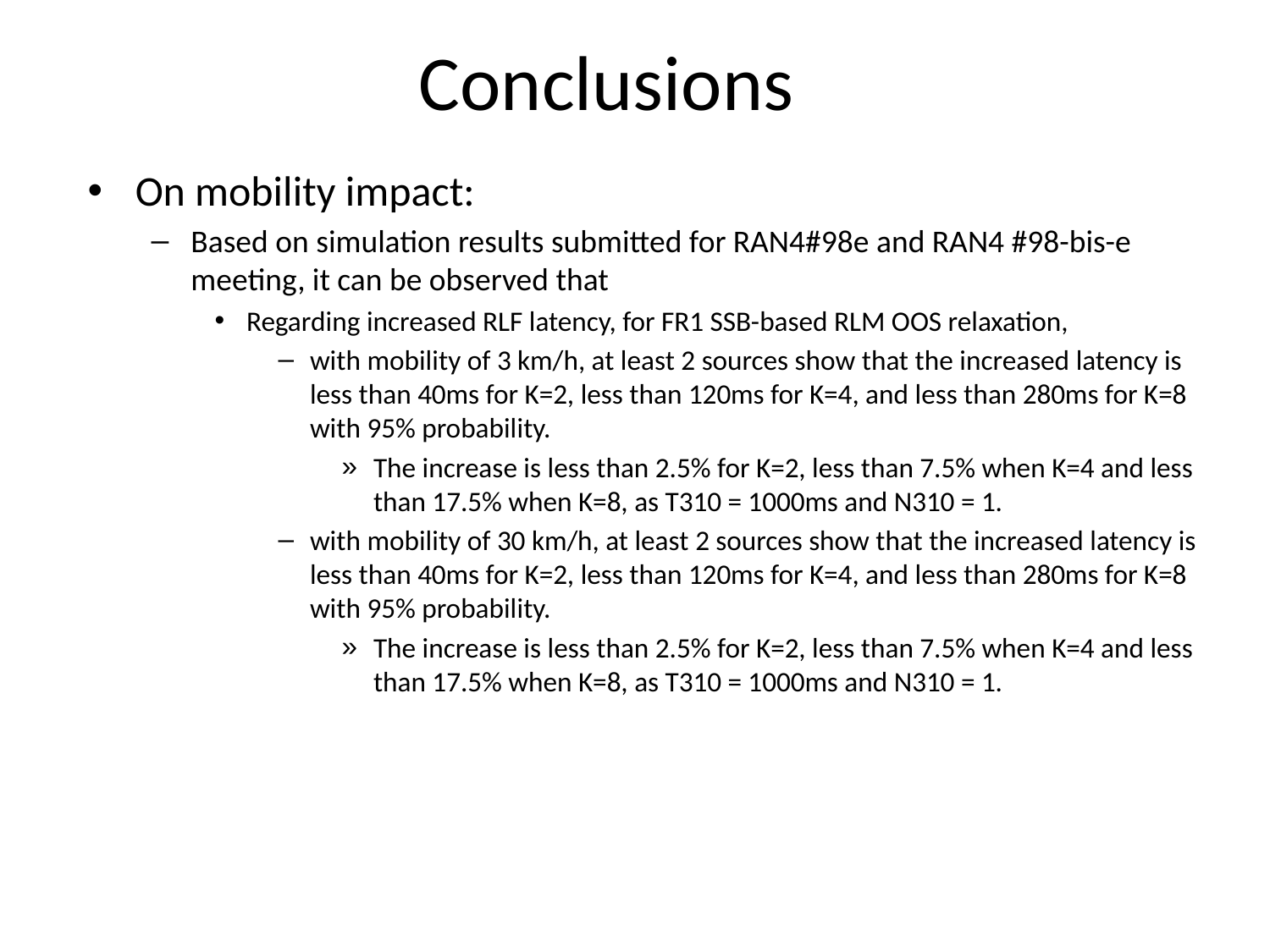

# Conclusions
On mobility impact:
Based on simulation results submitted for RAN4#98e and RAN4 #98-bis-e meeting, it can be observed that
Regarding increased RLF latency, for FR1 SSB-based RLM OOS relaxation,
with mobility of 3 km/h, at least 2 sources show that the increased latency is less than 40ms for K=2, less than 120ms for K=4, and less than 280ms for K=8 with 95% probability.
The increase is less than 2.5% for K=2, less than 7.5% when K=4 and less than 17.5% when K=8, as T310 = 1000ms and N310 = 1.
with mobility of 30 km/h, at least 2 sources show that the increased latency is less than 40ms for K=2, less than 120ms for K=4, and less than 280ms for K=8 with 95% probability.
The increase is less than 2.5% for K=2, less than 7.5% when K=4 and less than 17.5% when K=8, as T310 = 1000ms and N310 = 1.